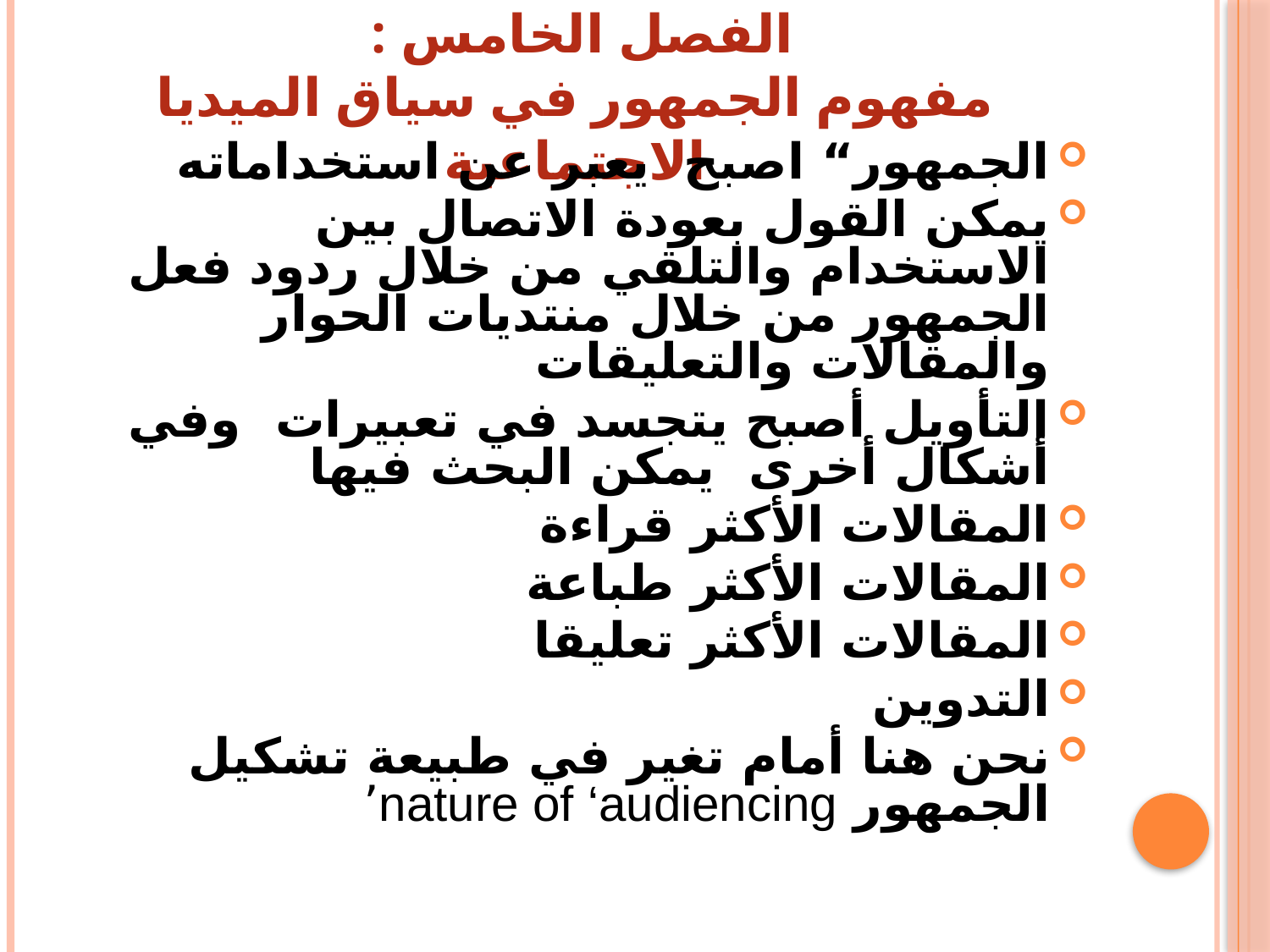

# الفصل الخامس : مفهوم الجمهور في سياق الميديا الاجتماعية
الجمهور“ اصبح  يعبر عن استخداماته
يمكن القول بعودة الاتصال بين الاستخدام والتلقي من خلال ردود فعل الجمهور من خلال منتديات الحوار والمقالات والتعليقات
التأويل أصبح يتجسد في تعبيرات  وفي أشكال أخرى  يمكن البحث فيها
المقالات الأكثر قراءة
المقالات الأكثر طباعة
المقالات الأكثر تعليقا
التدوين
نحن هنا أمام تغير في طبيعة تشكيل الجمهور nature of ‘audiencing’